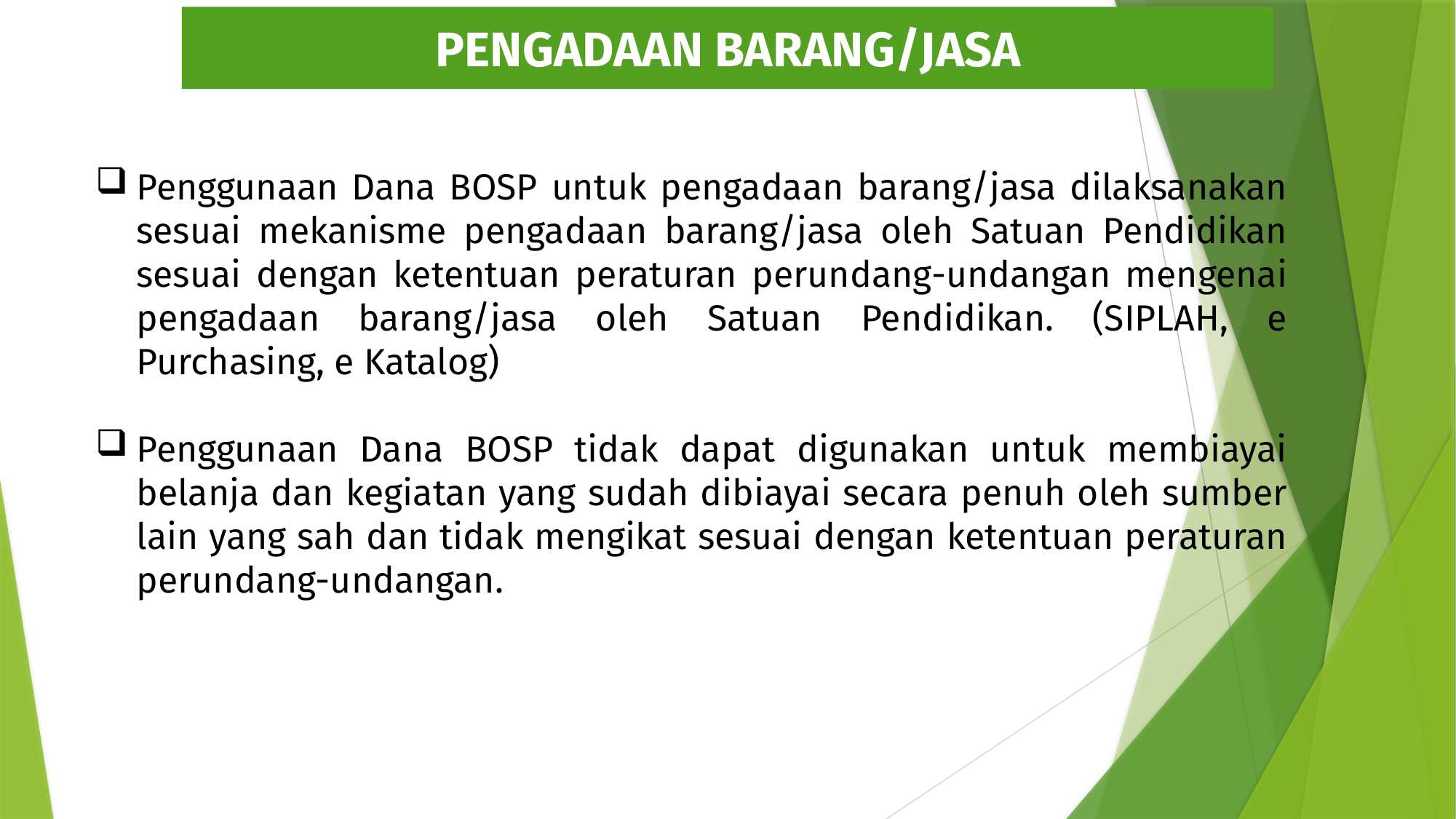

PENGADAAN BARANG/JASA
Penggunaan Dana BOSP untuk pengadaan barang/jasa dilaksanakan sesuai mekanisme pengadaan barang/jasa oleh Satuan Pendidikan sesuai dengan ketentuan peraturan perundang-undangan mengenai pengadaan barang/jasa oleh Satuan Pendidikan. (SIPLAH, e Purchasing, e Katalog)

Penggunaan Dana BOSP tidak dapat digunakan untuk membiayai belanja dan kegiatan yang sudah dibiayai secara penuh oleh sumber lain yang sah dan tidak mengikat sesuai dengan ketentuan peraturan perundang-undangan.